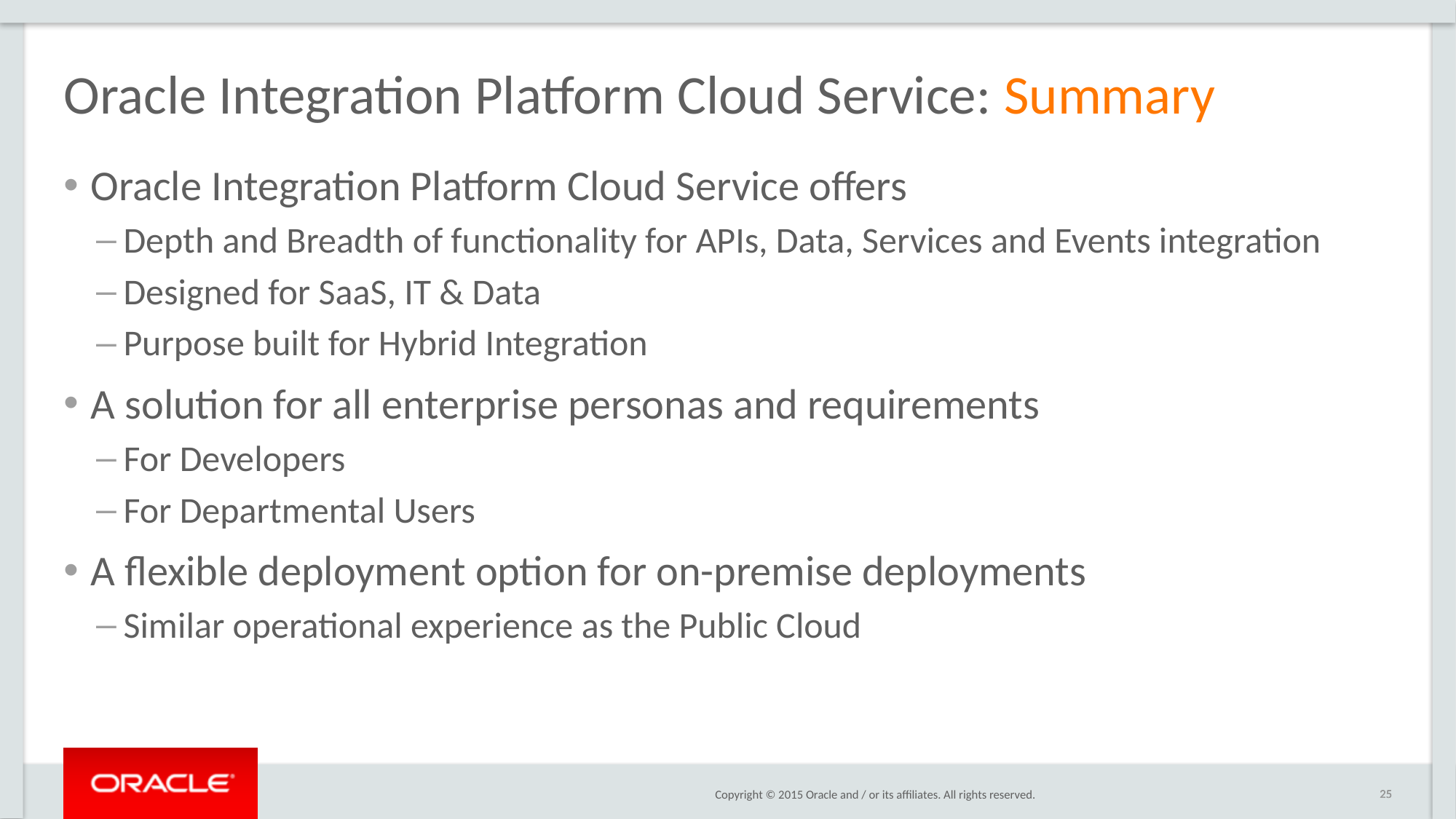

Oracle Integration Platform Cloud Service: Summary
Oracle Integration Platform Cloud Service offers
Depth and Breadth of functionality for APIs, Data, Services and Events integration
Designed for SaaS, IT & Data
Purpose built for Hybrid Integration
A solution for all enterprise personas and requirements
For Developers
For Departmental Users
A flexible deployment option for on-premise deployments
Similar operational experience as the Public Cloud

25